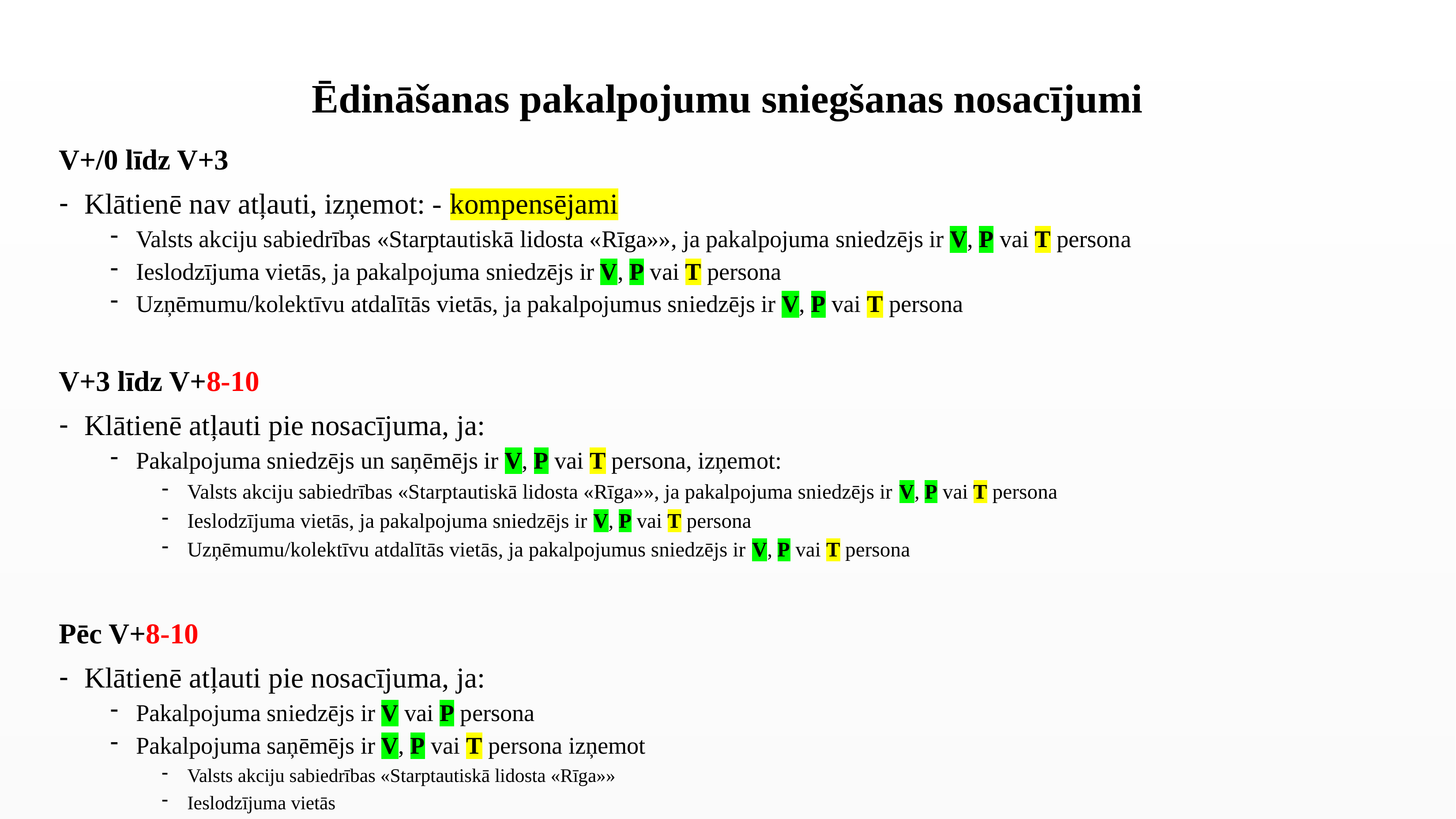

# Ēdināšanas pakalpojumu sniegšanas nosacījumi
V+/0 līdz V+3
Klātienē nav atļauti, izņemot: - kompensējami
Valsts akciju sabiedrības «Starptautiskā lidosta «Rīga»», ja pakalpojuma sniedzējs ir V, P vai T persona
Ieslodzījuma vietās, ja pakalpojuma sniedzējs ir V, P vai T persona
Uzņēmumu/kolektīvu atdalītās vietās, ja pakalpojumus sniedzējs ir V, P vai T persona

V+3 līdz V+8-10
Klātienē atļauti pie nosacījuma, ja:
Pakalpojuma sniedzējs un saņēmējs ir V, P vai T persona, izņemot:
Valsts akciju sabiedrības «Starptautiskā lidosta «Rīga»», ja pakalpojuma sniedzējs ir V, P vai T persona
Ieslodzījuma vietās, ja pakalpojuma sniedzējs ir V, P vai T persona
Uzņēmumu/kolektīvu atdalītās vietās, ja pakalpojumus sniedzējs ir V, P vai T persona

Pēc V+8-10
Klātienē atļauti pie nosacījuma, ja:
Pakalpojuma sniedzējs ir V vai P persona
Pakalpojuma saņēmējs ir V, P vai T persona izņemot
Valsts akciju sabiedrības «Starptautiskā lidosta «Rīga»»
Ieslodzījuma vietās